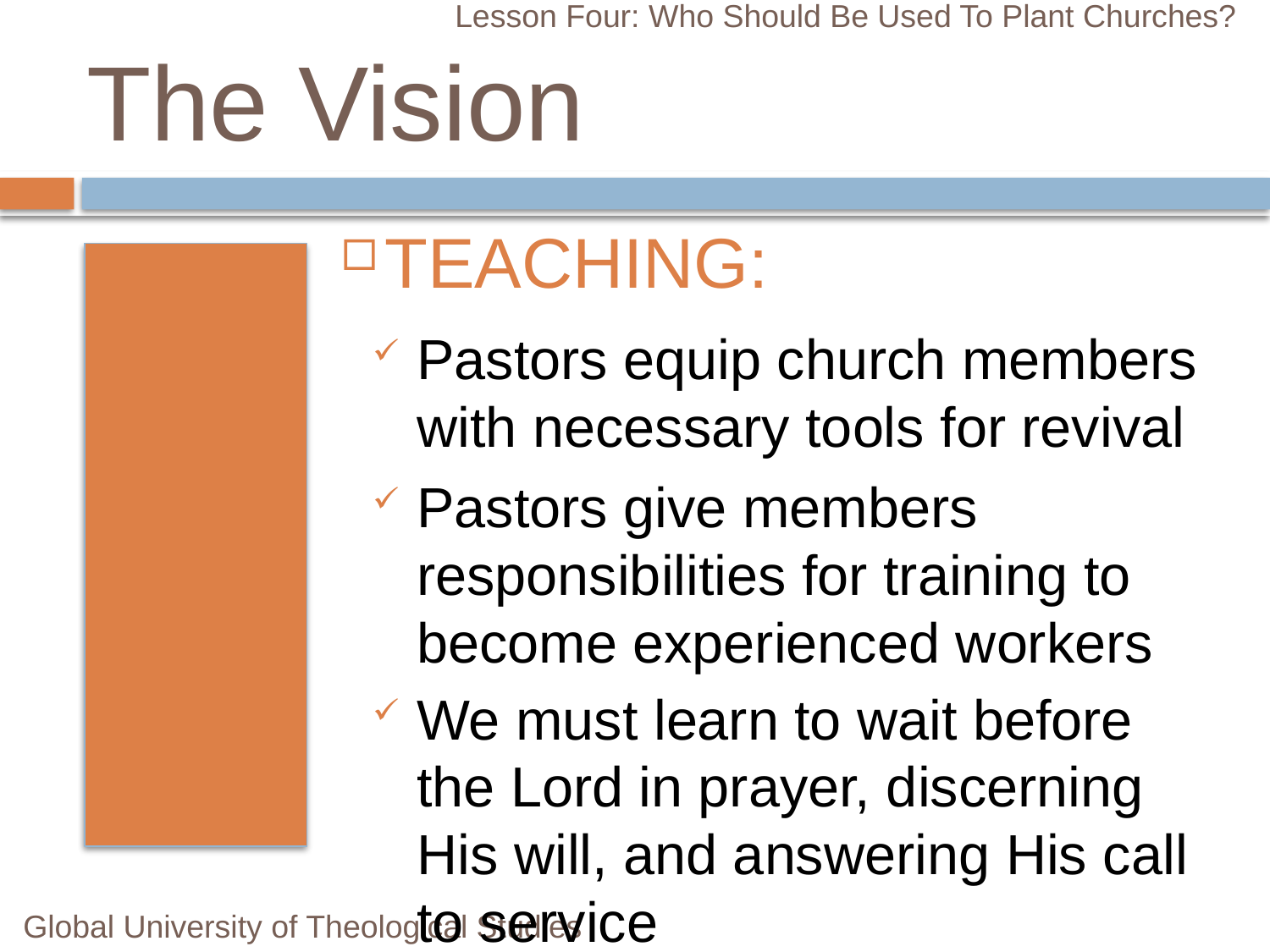

Lesson Four: Who Should Be Used To Plant Churches?
# The Vision
TEACHING:

Pastors equip church members with necessary tools for revival
Pastors give members responsibilities for training to become experienced workers
We must learn to wait before the Lord in prayer, discerning His will, and answering His call to service
Global University of Theological Studies